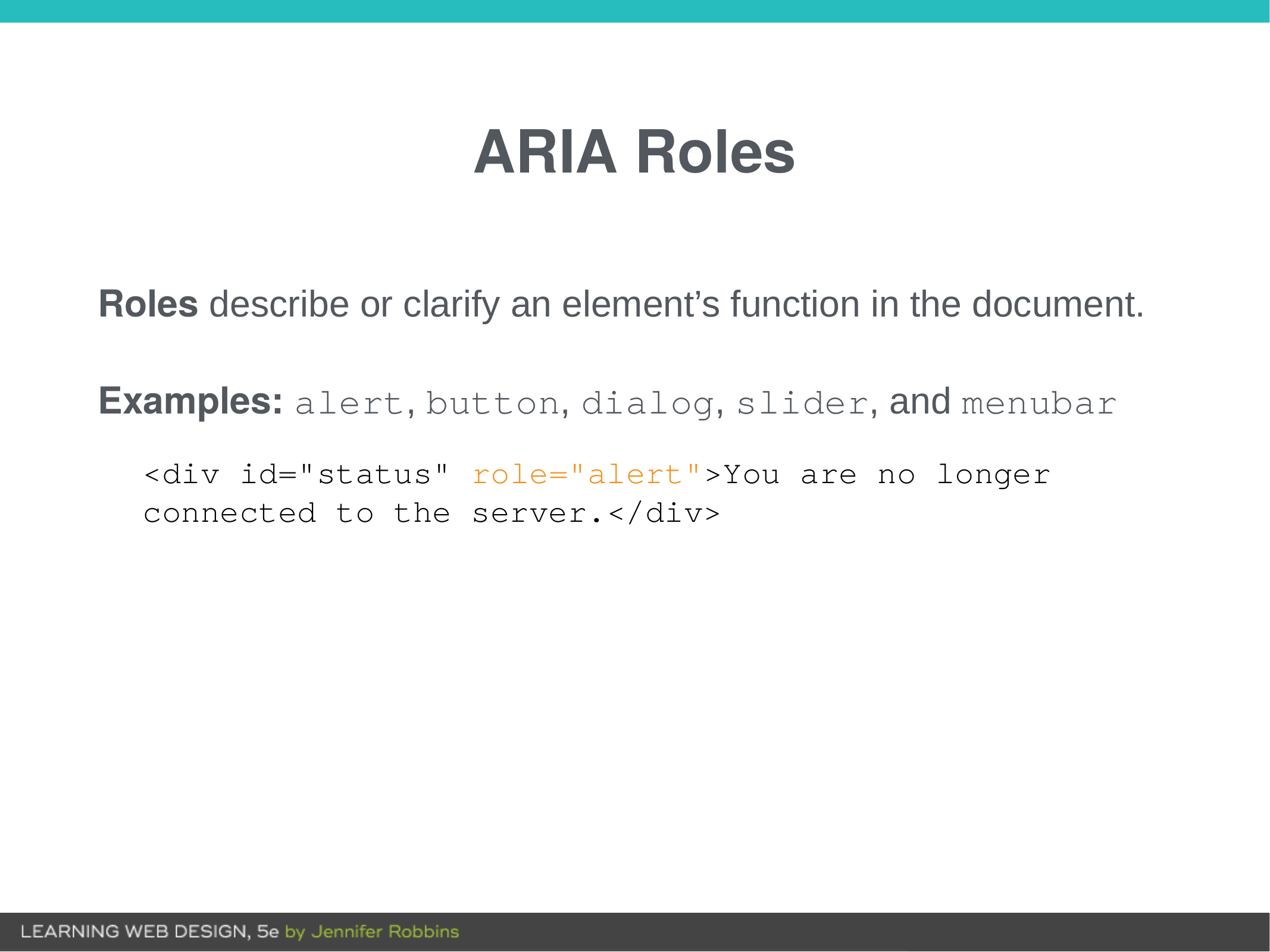

# ARIA Roles
Roles describe or clarify an element’s function in the document.
Examples: alert, button, dialog, slider, and menubar
<div id="status" role="alert">You are no longer connected to the server.</div>